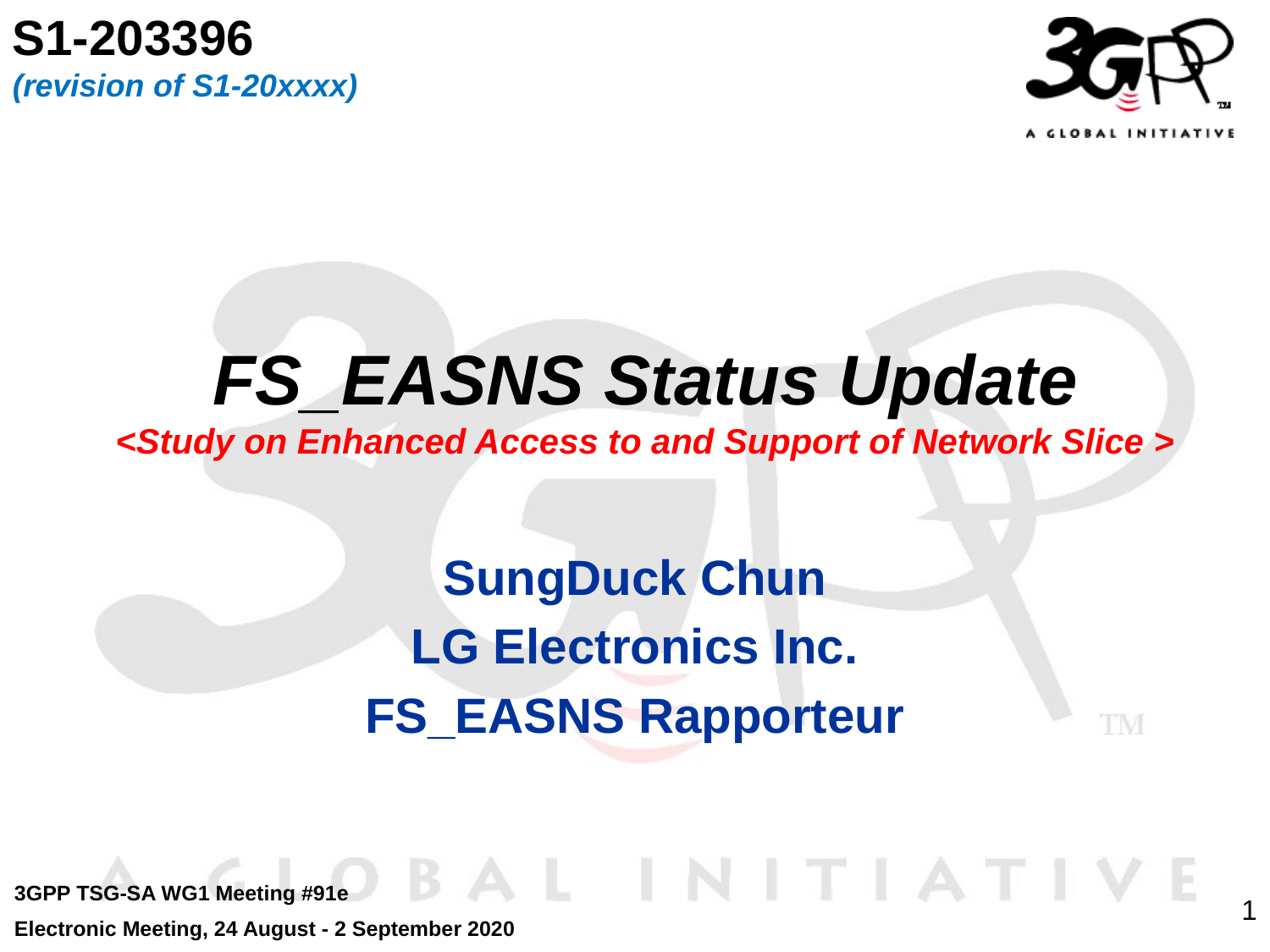

S1-203396
(revision of S1-20xxxx)
# FS_EASNS Status Update <Study on Enhanced Access to and Support of Network Slice >
SungDuck Chun
LG Electronics Inc.
FS_EASNS Rapporteur
3GPP TSG-SA WG1 Meeting #91e
Electronic Meeting, 24 August - 2 September 2020
1